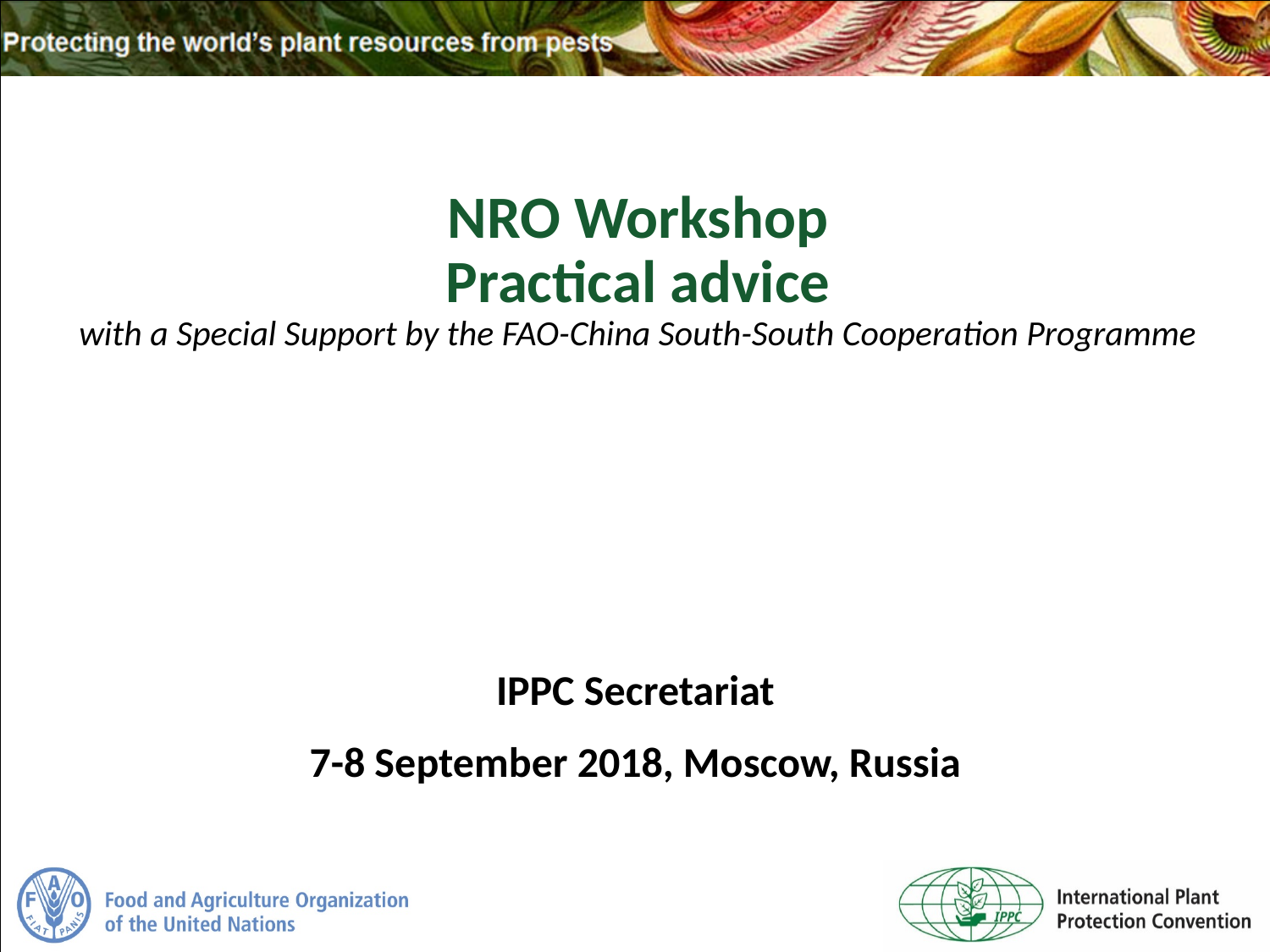

NRO Workshop
Practical advice
with a Special Support by the FAO-China South-South Cooperation Programme

IPPC Secretariat
7-8 September 2018, Moscow, Russia